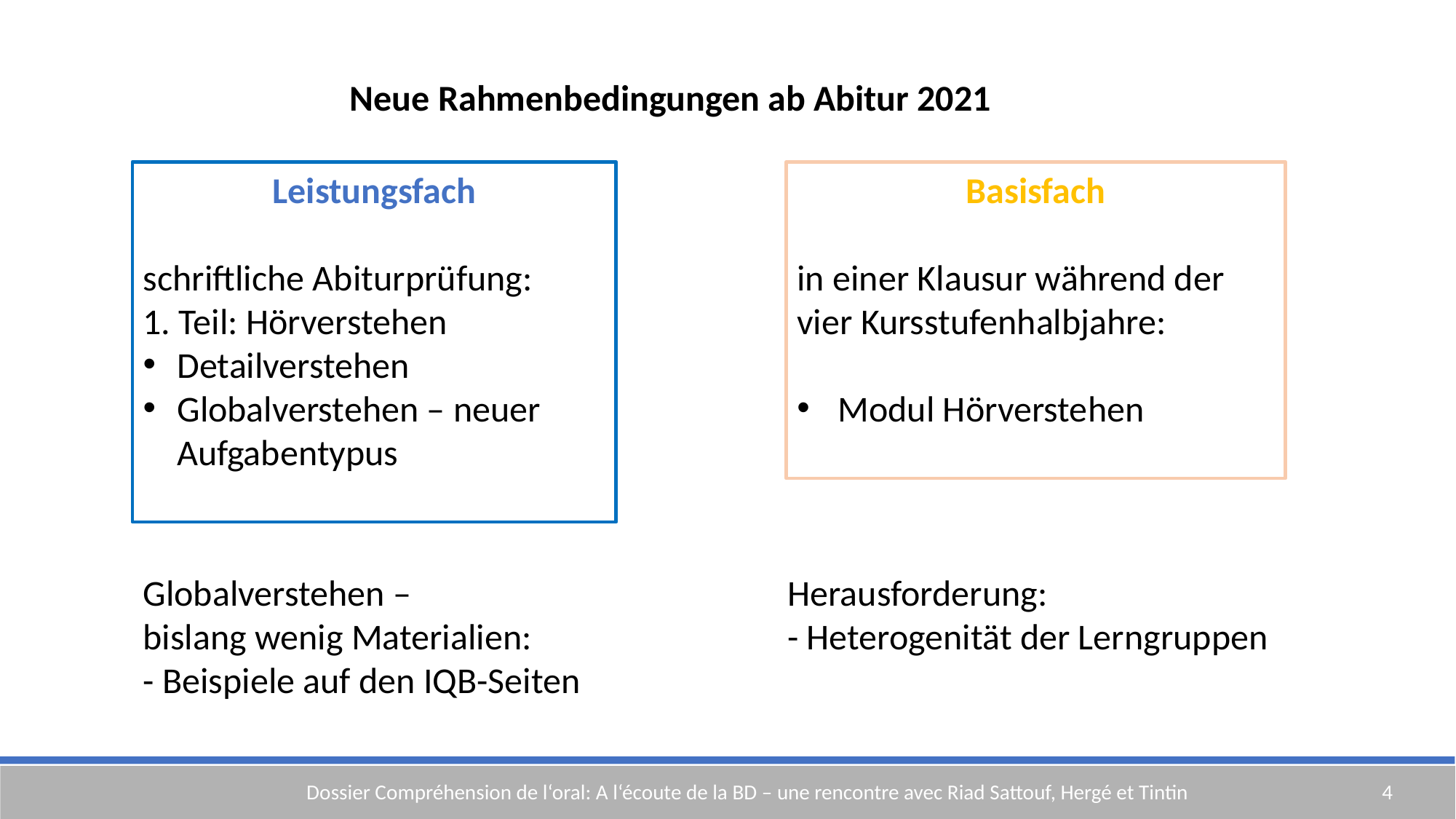

Neue Rahmenbedingungen ab Abitur 2021
Leistungsfach

schriftliche Abiturprüfung:
1. Teil: Hörverstehen
Detailverstehen
Globalverstehen – neuer Aufgabentypus

Basisfach

in einer Klausur während der vier Kursstufenhalbjahre:

Modul Hörverstehen

Globalverstehen –
bislang wenig Materialien:
- Beispiele auf den IQB-Seiten
Herausforderung:
- Heterogenität der Lerngruppen